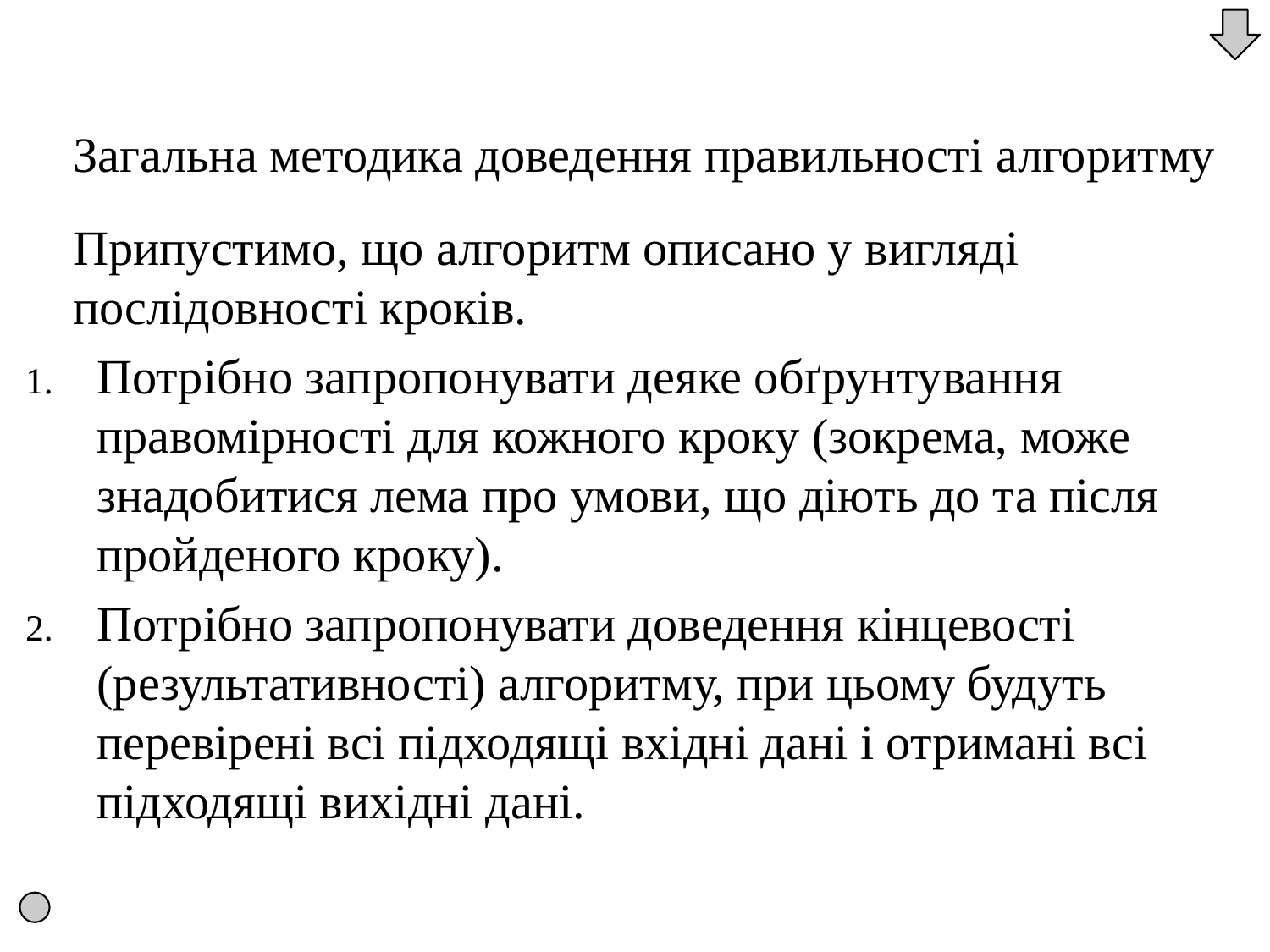

Загальна методика доведення правильності алгоритму

	Припустимо, що алгоритм описано у вигляді послідовності кроків.
Потрібно запропонувати деяке обґрунтування правомірності для кожного кроку (зокрема, може знадобитися лема про умови, що діють до та після пройденого кроку).
Потрібно запропонувати доведення кінцевості (результативності) алгоритму, при цьому будуть перевірені всі підходящі вхідні дані і отримані всі підходящі вихідні дані.